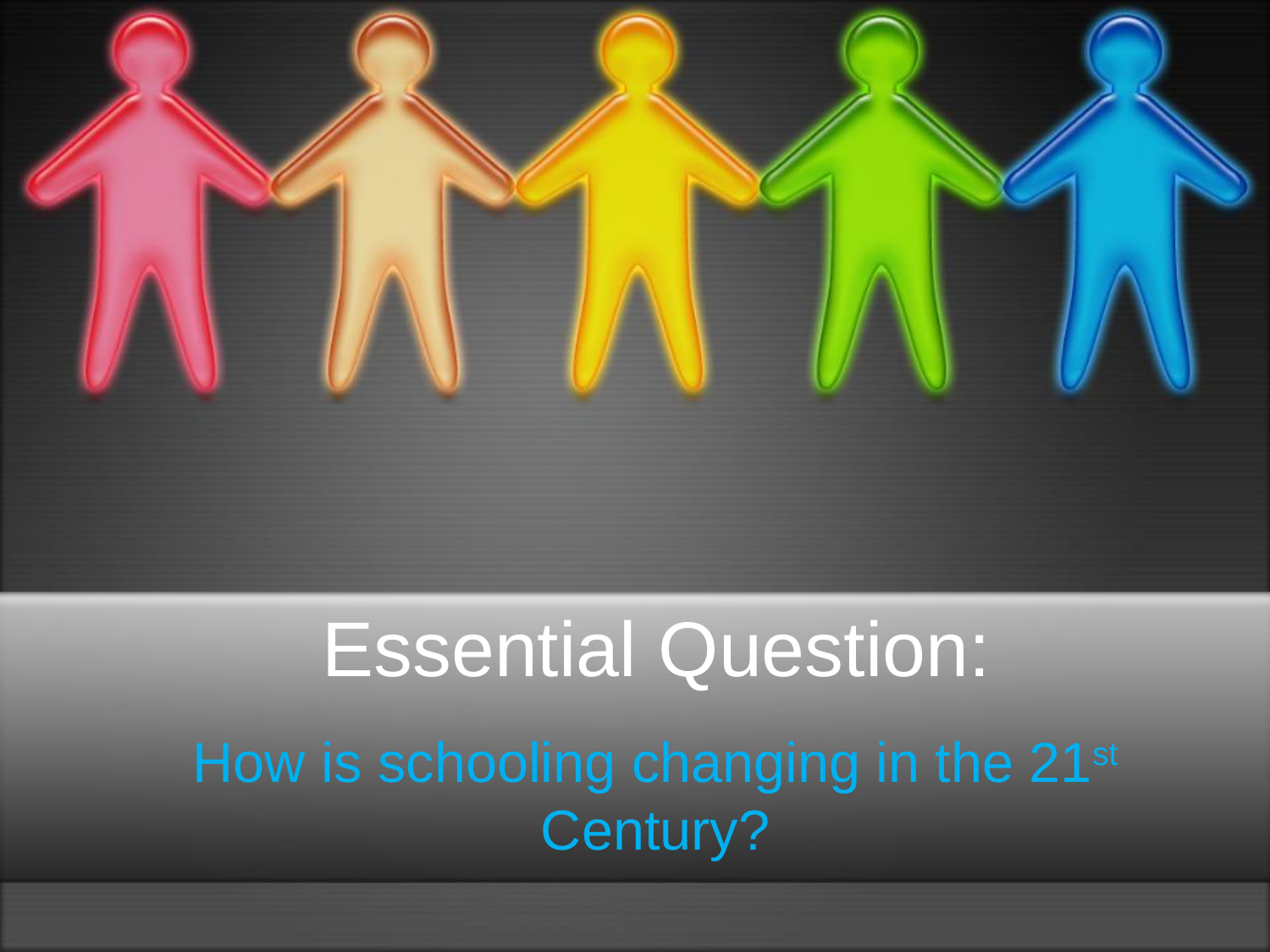

# Essential Question:
How is schooling changing in the 21st Century?